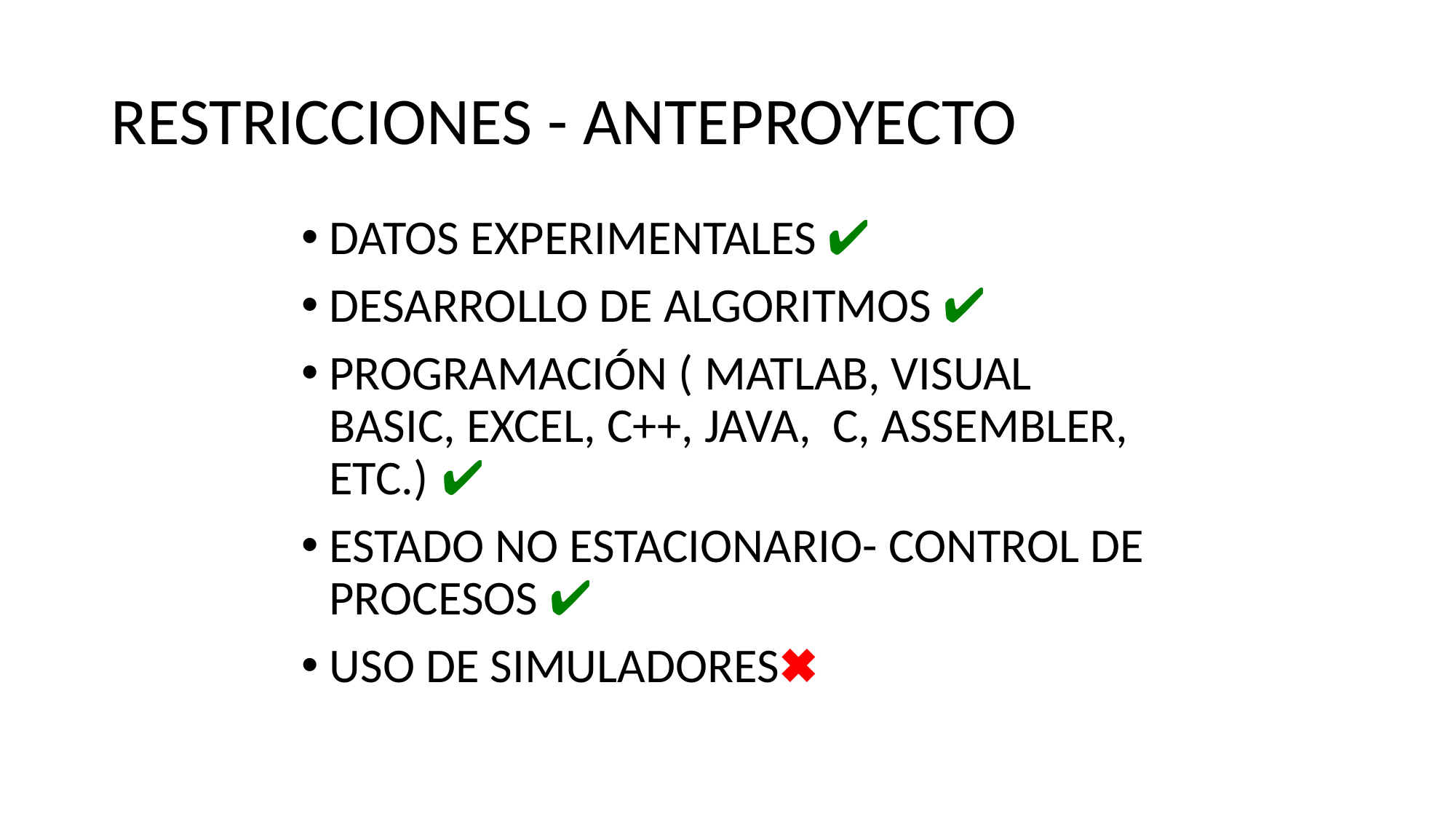

# RESTRICCIONES - ANTEPROYECTO
DATOS EXPERIMENTALES ✔
DESARROLLO DE ALGORITMOS ✔
PROGRAMACIÓN ( MATLAB, VISUAL BASIC, EXCEL, C++, JAVA,  C, ASSEMBLER, ETC.) ✔
ESTADO NO ESTACIONARIO- CONTROL DE PROCESOS ✔
USO DE SIMULADORES✖